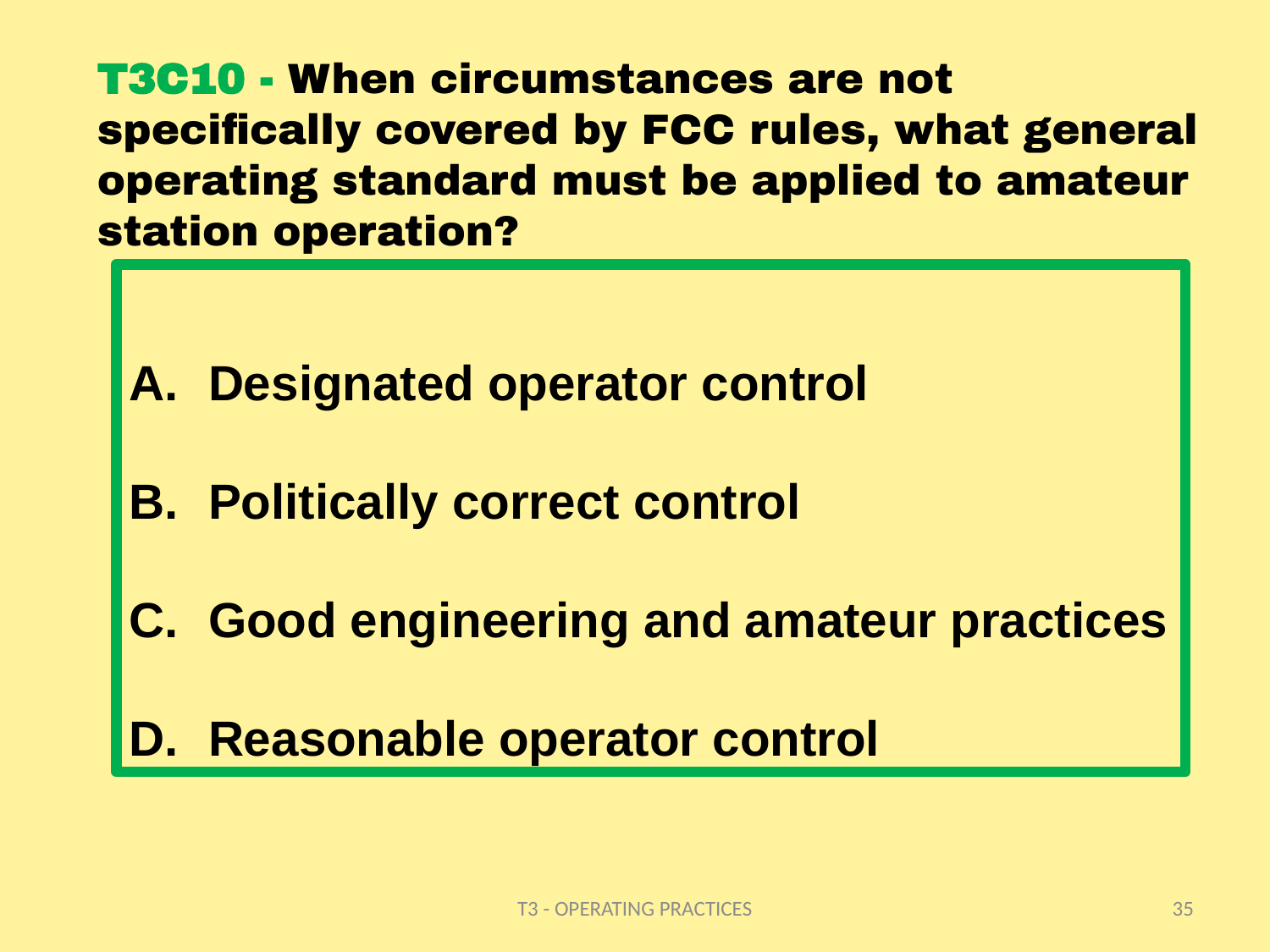

# T3C10 - When circumstances are not specifically covered by FCC rules, what general operating standard must be applied to amateur station operation?

Designated operator control
Politically correct control
Good engineering and amateur practices
Reasonable operator control
T3 - OPERATING PRACTICES
35